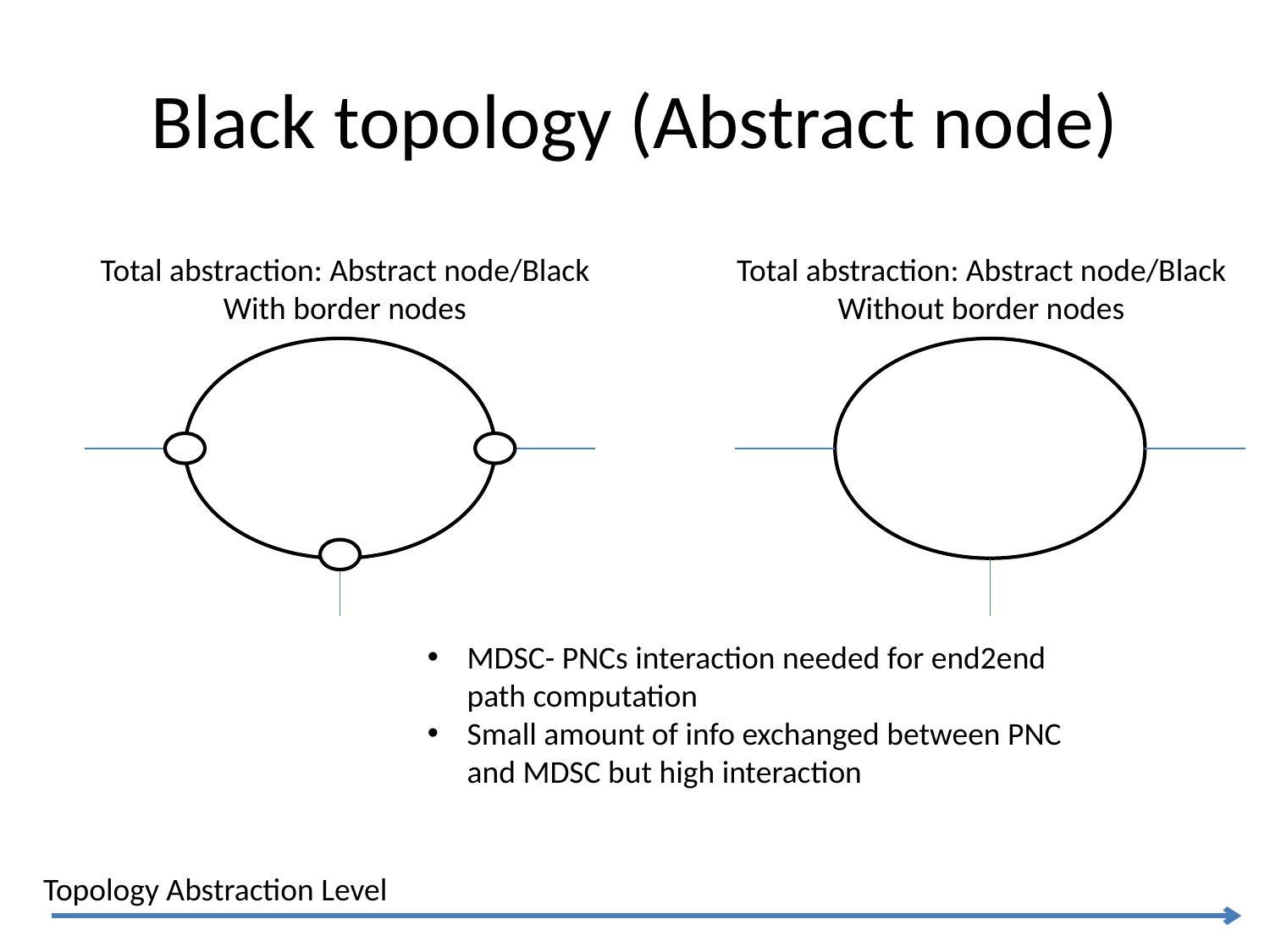

# Black topology (Abstract node)
Total abstraction: Abstract node/Black
With border nodes
Total abstraction: Abstract node/Black
Without border nodes

MDSC- PNCs interaction needed for end2end path computation
Small amount of info exchanged between PNC and MDSC but high interaction
Topology Abstraction Level